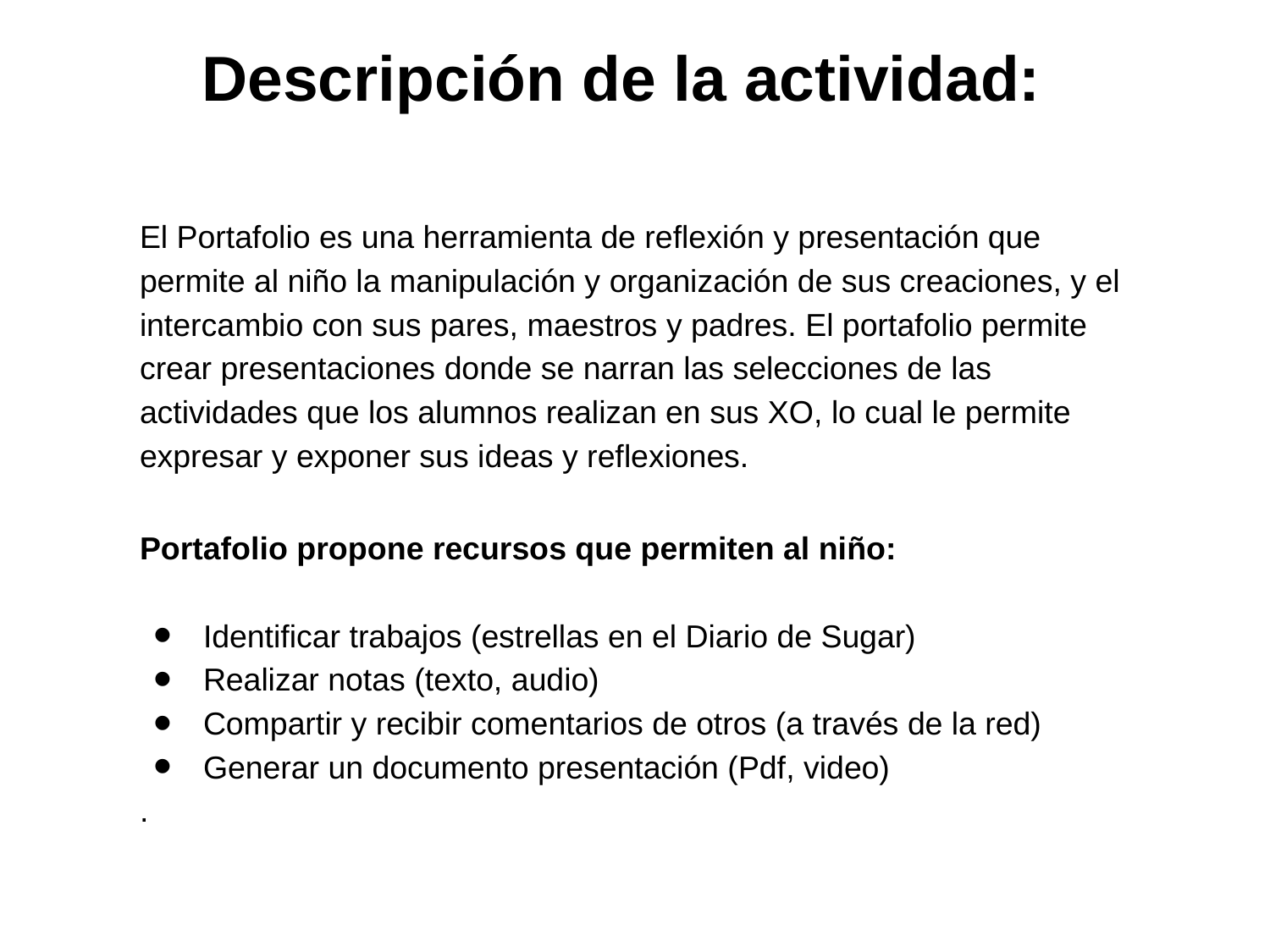

# Descripción de la actividad:
El Portafolio es una herramienta de reflexión y presentación que
permite al niño la manipulación y organización de sus creaciones, y el
intercambio con sus pares, maestros y padres. El portafolio permite
crear presentaciones donde se narran las selecciones de las
actividades que los alumnos realizan en sus XO, lo cual le permite
expresar y exponer sus ideas y reflexiones.

Portafolio propone recursos que permiten al niño:

Identificar trabajos (estrellas en el Diario de Sugar)
Realizar notas (texto, audio)
Compartir y recibir comentarios de otros (a través de la red)
Generar un documento presentación (Pdf, video)
.